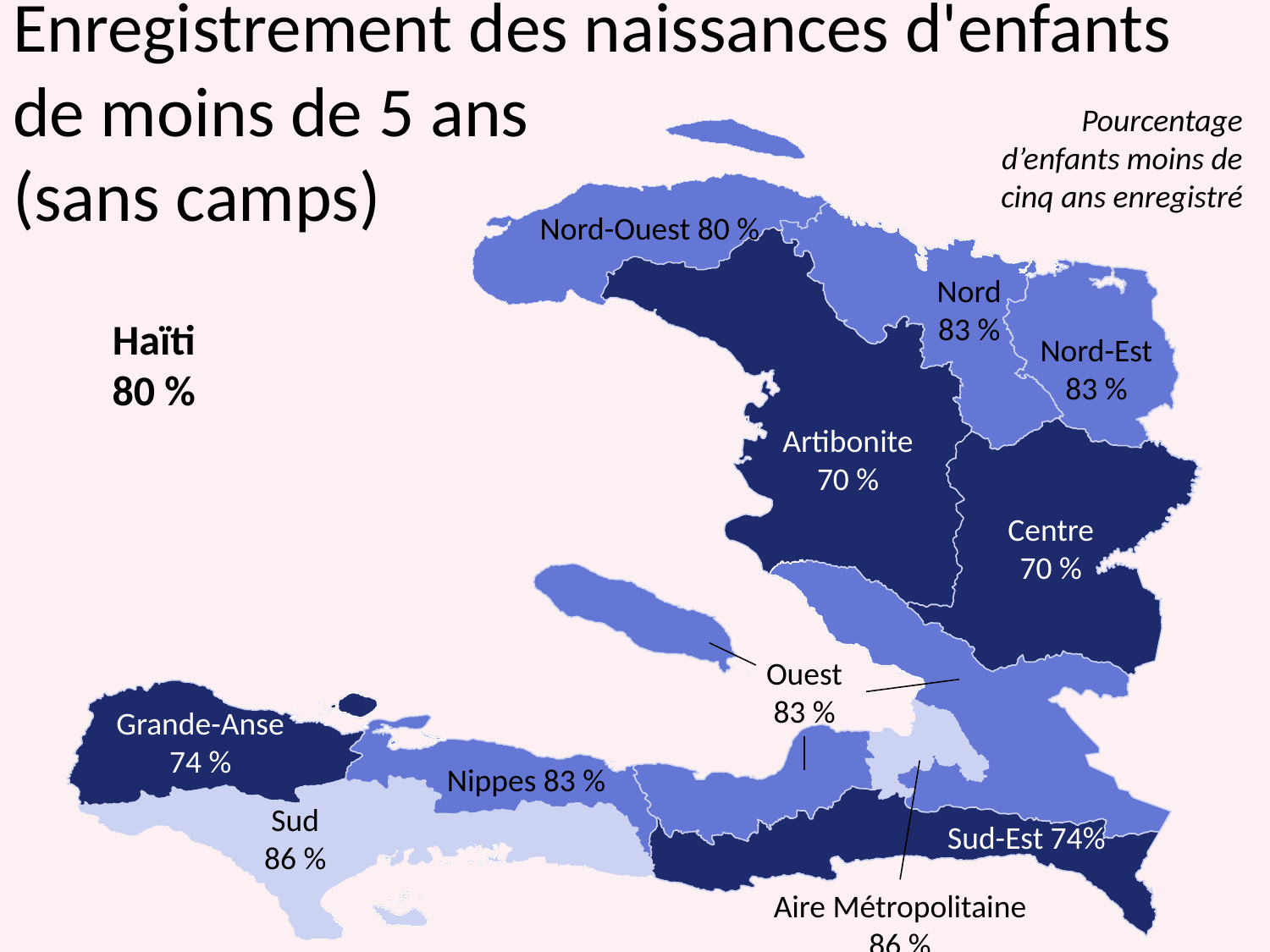

# Enregistrement des naissances d'enfants de moins de 5 ans (sans camps)

Pourcentage d’enfants moins de cinq ans enregistré
Nord-Ouest 80 %
Nord
83 %
Haïti
80 %
Nord-Est
83 %
Artibonite
70 %
Centre
70 %
Ouest
83 %
Grande-Anse
74 %
Nippes 83 %
Sud
86 %
Sud-Est 74%
Aire Métropolitaine
86 %